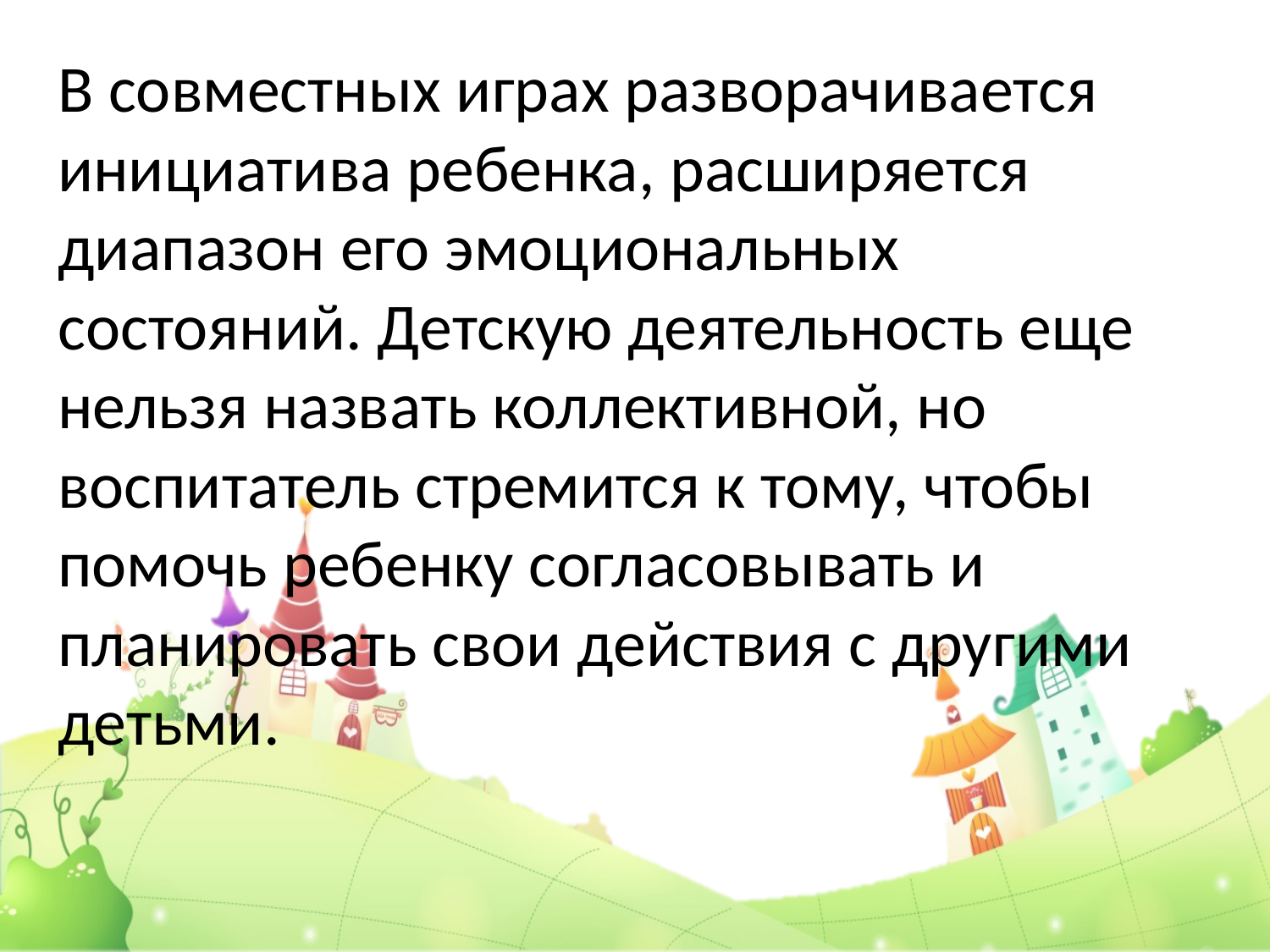

# В совместных играх разворачивается инициатива ребенка, расширяется диапазон его эмоциональных состояний. Детскую деятельность еще нельзя назвать коллективной, но воспитатель стремится к тому, чтобы помочь ребенку согласовывать и планировать свои действия с другими детьми.